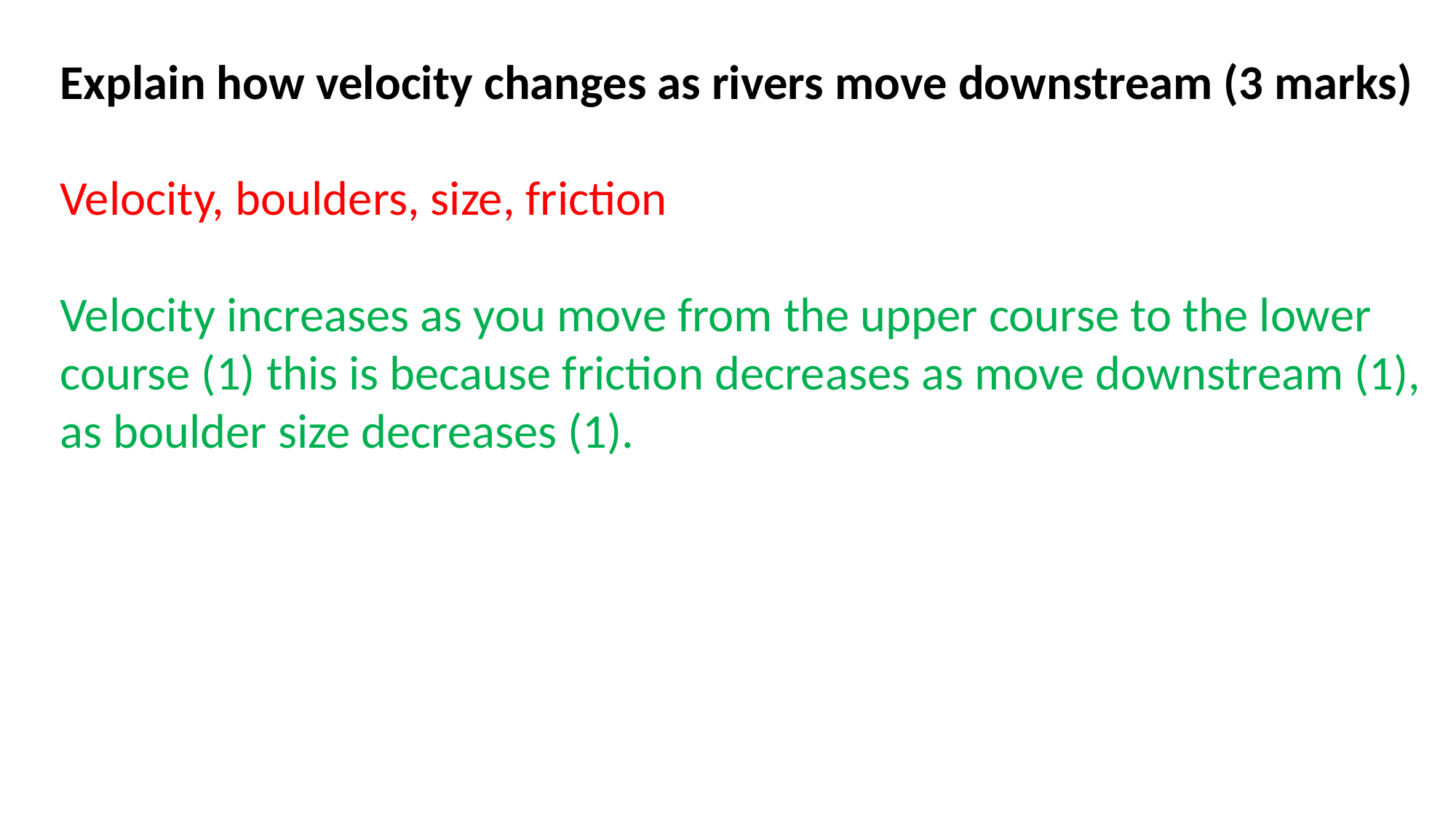

Explain how velocity changes as rivers move downstream (3 marks)

Velocity, boulders, size, friction

Velocity increases as you move from the upper course to the lower course (1) this is because friction decreases as move downstream (1), as boulder size decreases (1).